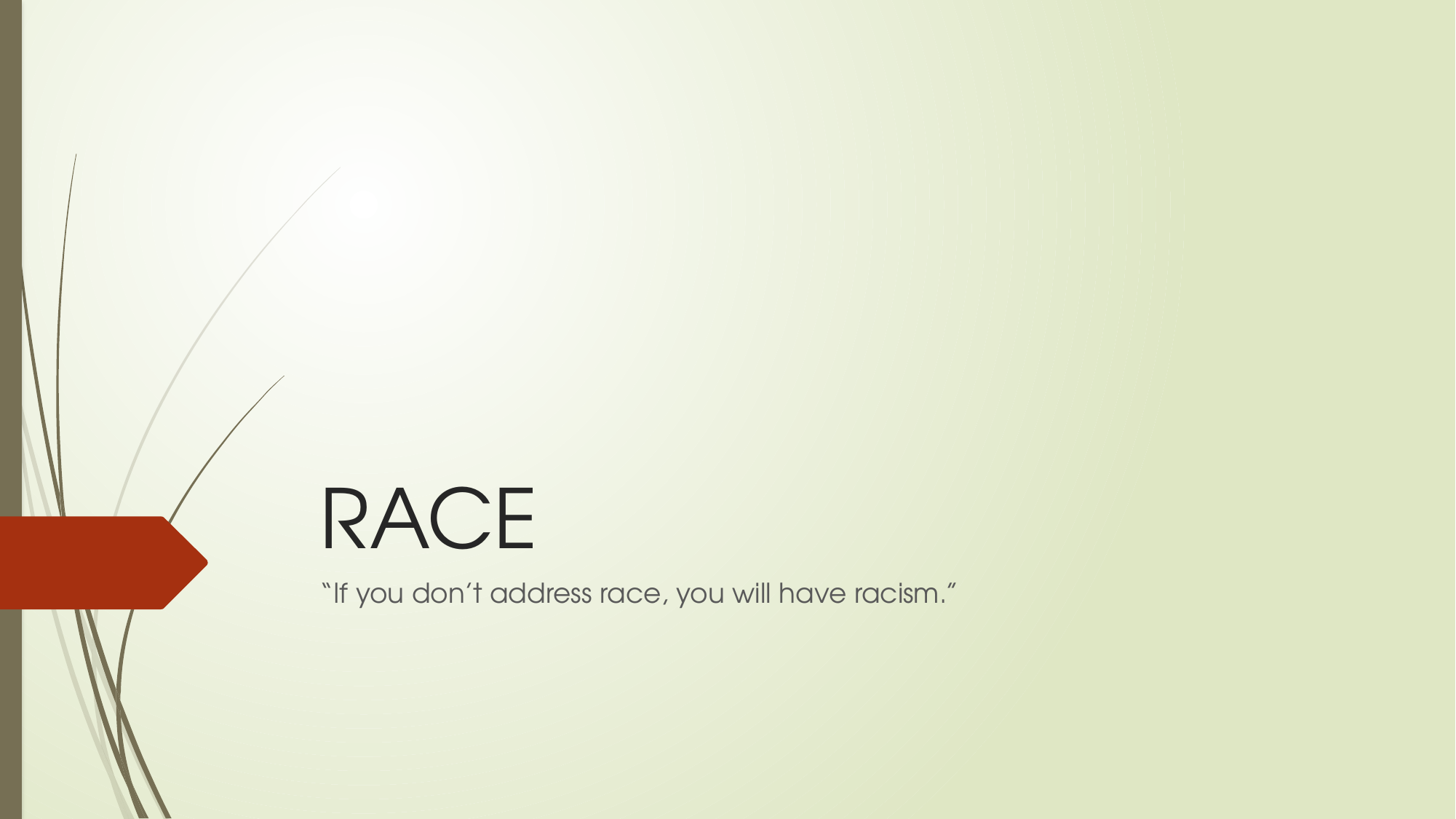

# RACE
“If you don’t address race, you will have racism.”